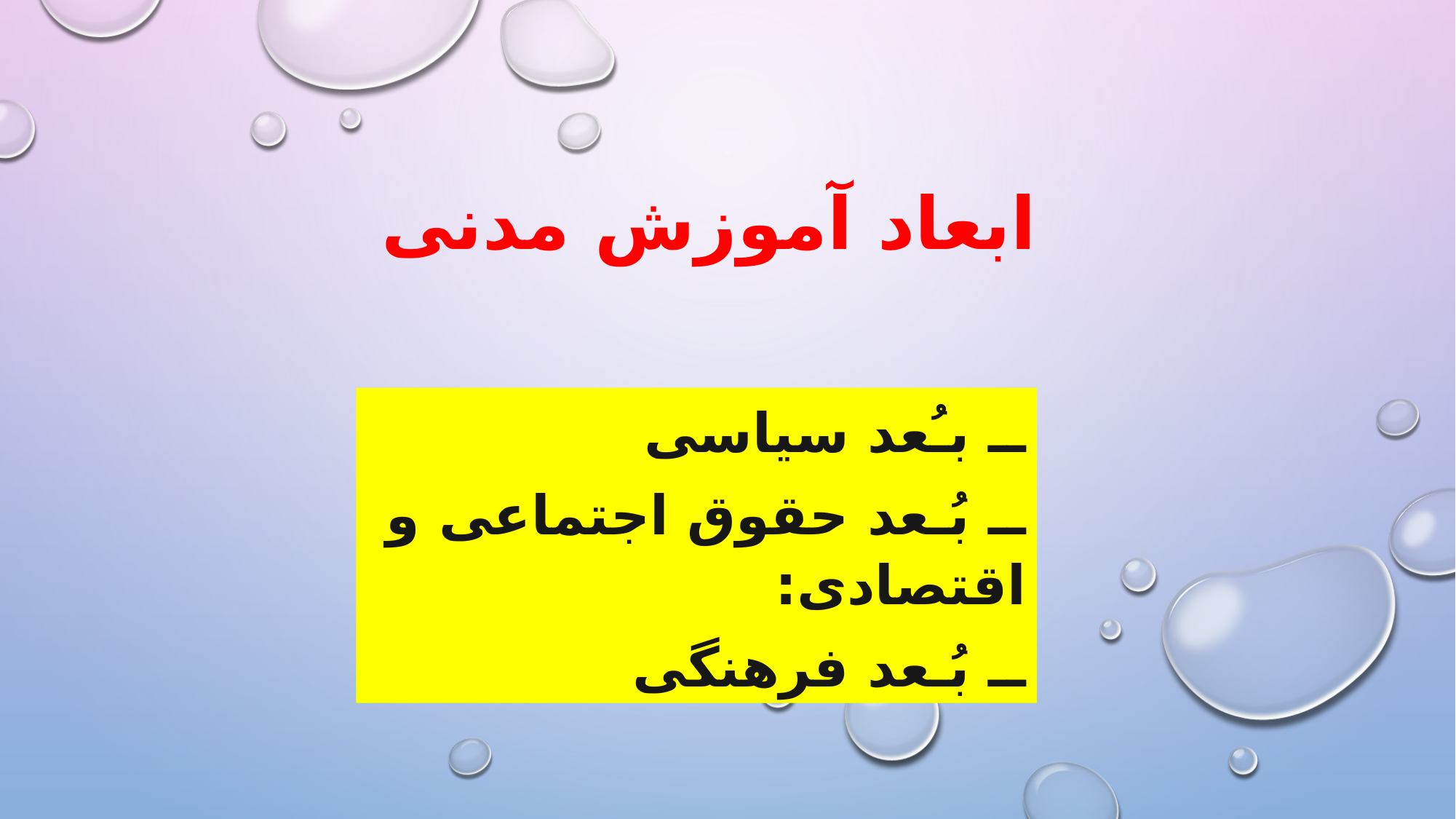

ابعاد آموزش مدنی
ــ بـُعد سياسی
ــ بُـعد حقوق اجتماعی و اقتصادی:
ــ بُـعد فرهنگی